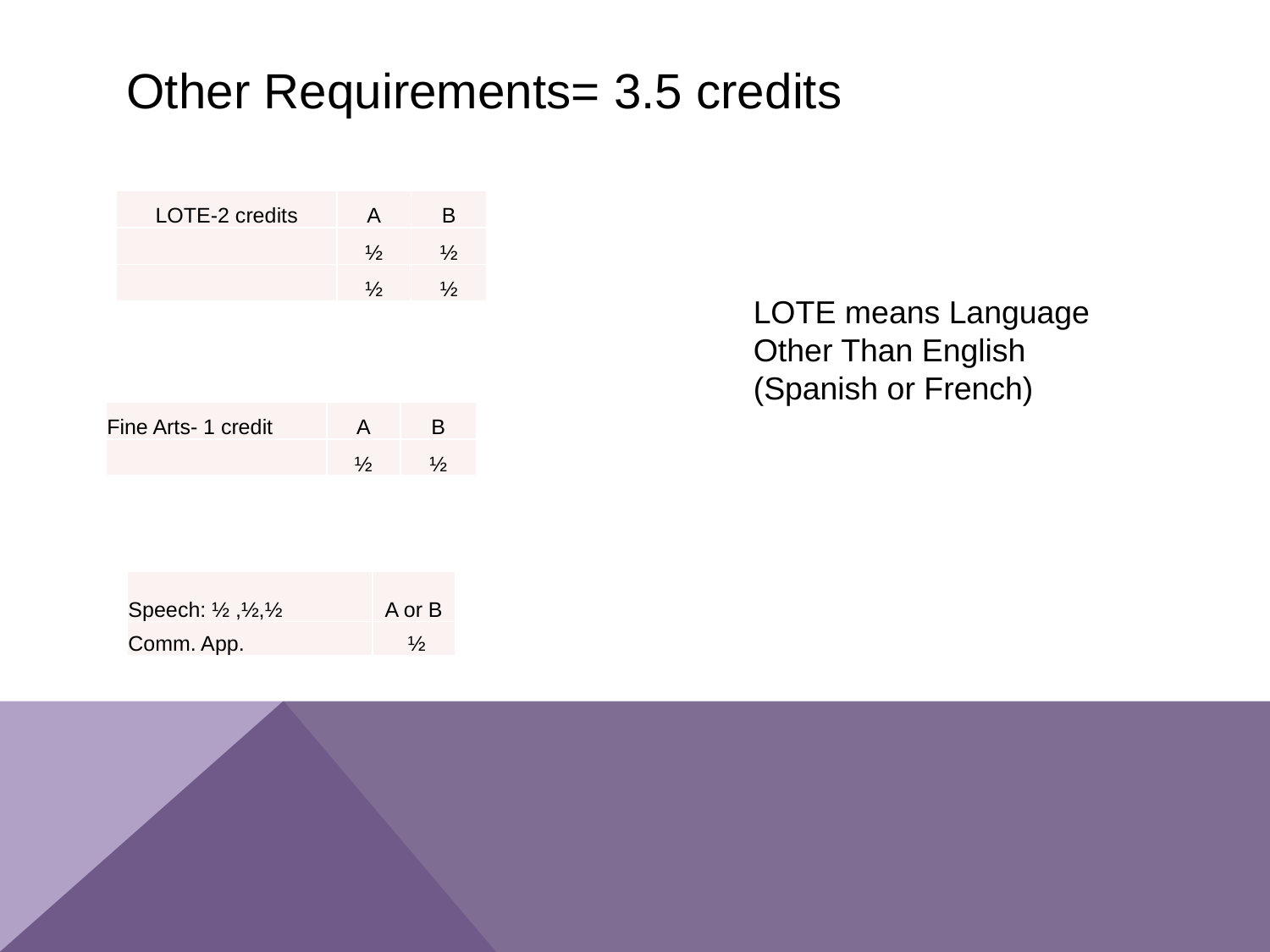

Other Requirements= 3.5 credits
| LOTE-2 credits | A | B |
| --- | --- | --- |
|  | ½ | ½ |
|  | ½ | ½ |
LOTE means Language Other Than English (Spanish or French)
| Fine Arts- 1 credit | A | B |
| --- | --- | --- |
|  | ½ | ½ |
| Speech: ½ ,½,½ | A or B |
| --- | --- |
| Comm. App. | ½ |